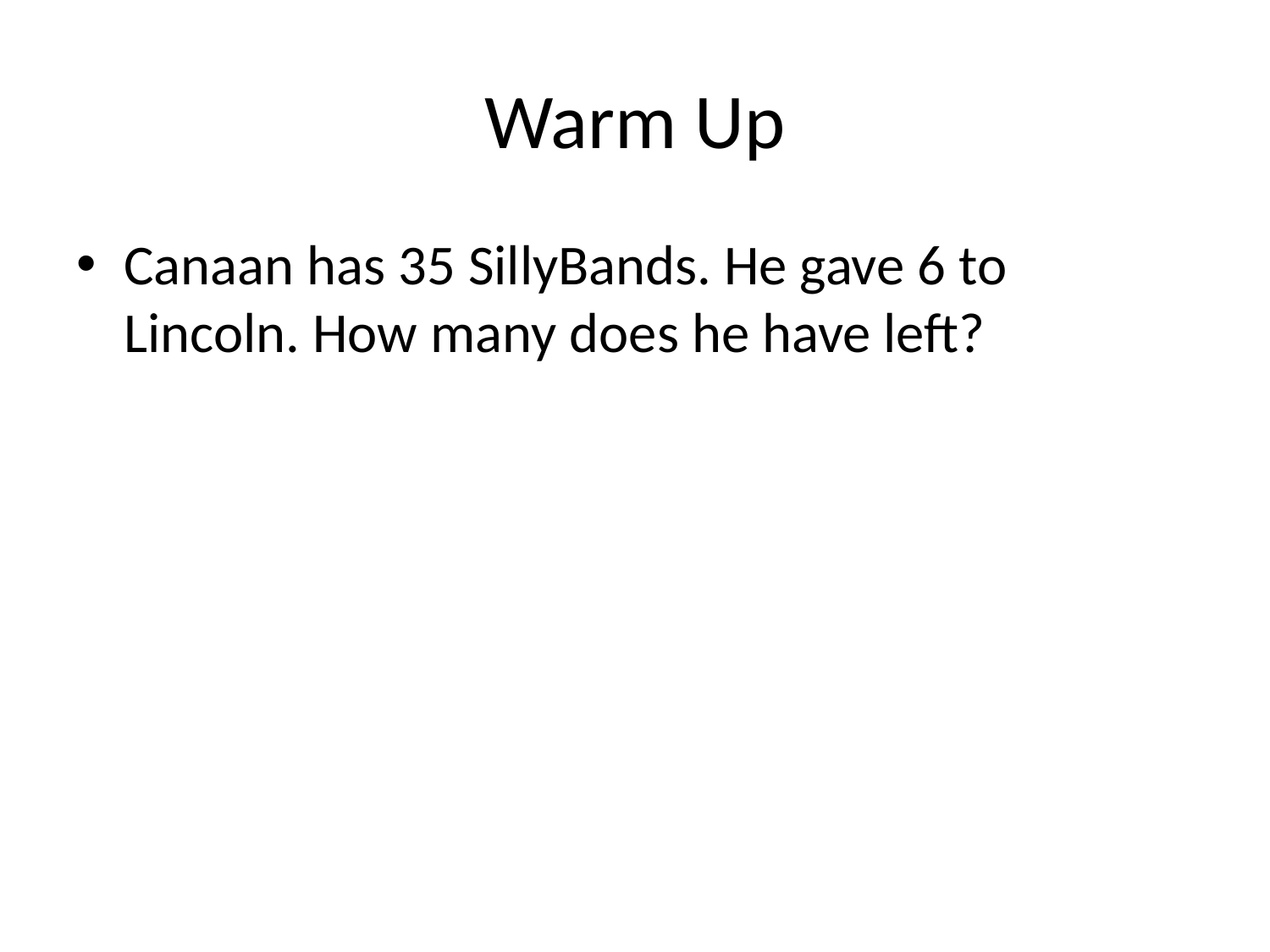

# Warm Up
Canaan has 35 SillyBands. He gave 6 to Lincoln. How many does he have left?